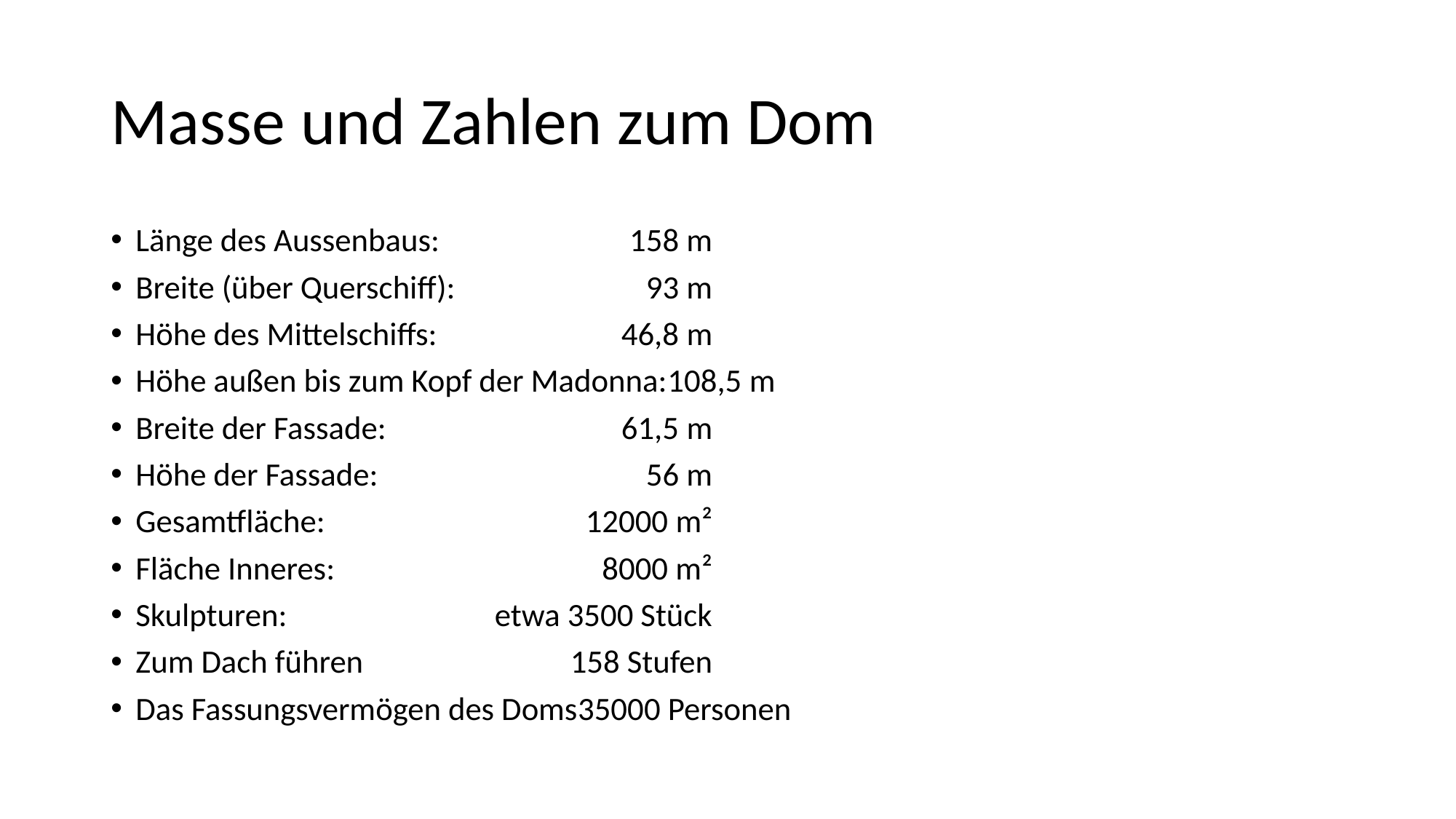

# Masse und Zahlen zum Dom
Länge des Aussenbaus:	158 m
Breite (über Querschiff):	93 m
Höhe des Mittelschiffs:	46,8 m
Höhe außen bis zum Kopf der Madonna:	108,5 m
Breite der Fassade:	61,5 m
Höhe der Fassade:	56 m
Gesamtfläche:	12000 m²
Fläche Inneres:	8000 m²
Skulpturen:	  etwa 3500 Stück
Zum Dach führen	158 Stufen
Das Fassungsvermögen des Doms	35000 Personen